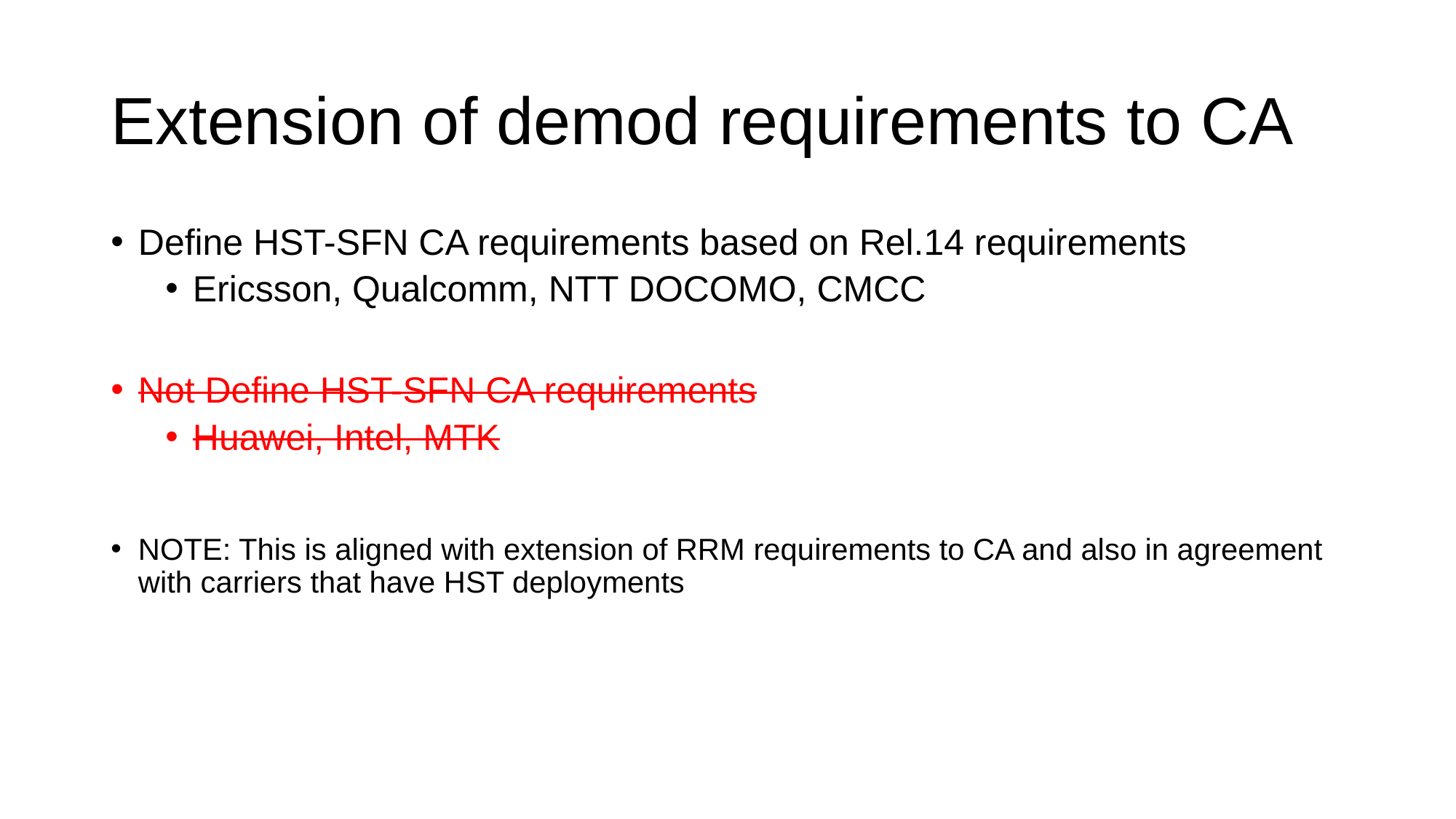

# Extension of demod requirements to CA
Define HST-SFN CA requirements based on Rel.14 requirements
Ericsson, Qualcomm, NTT DOCOMO, CMCC

Not Define HST-SFN CA requirements
Huawei, Intel, MTK

NOTE: This is aligned with extension of RRM requirements to CA and also in agreement with carriers that have HST deployments